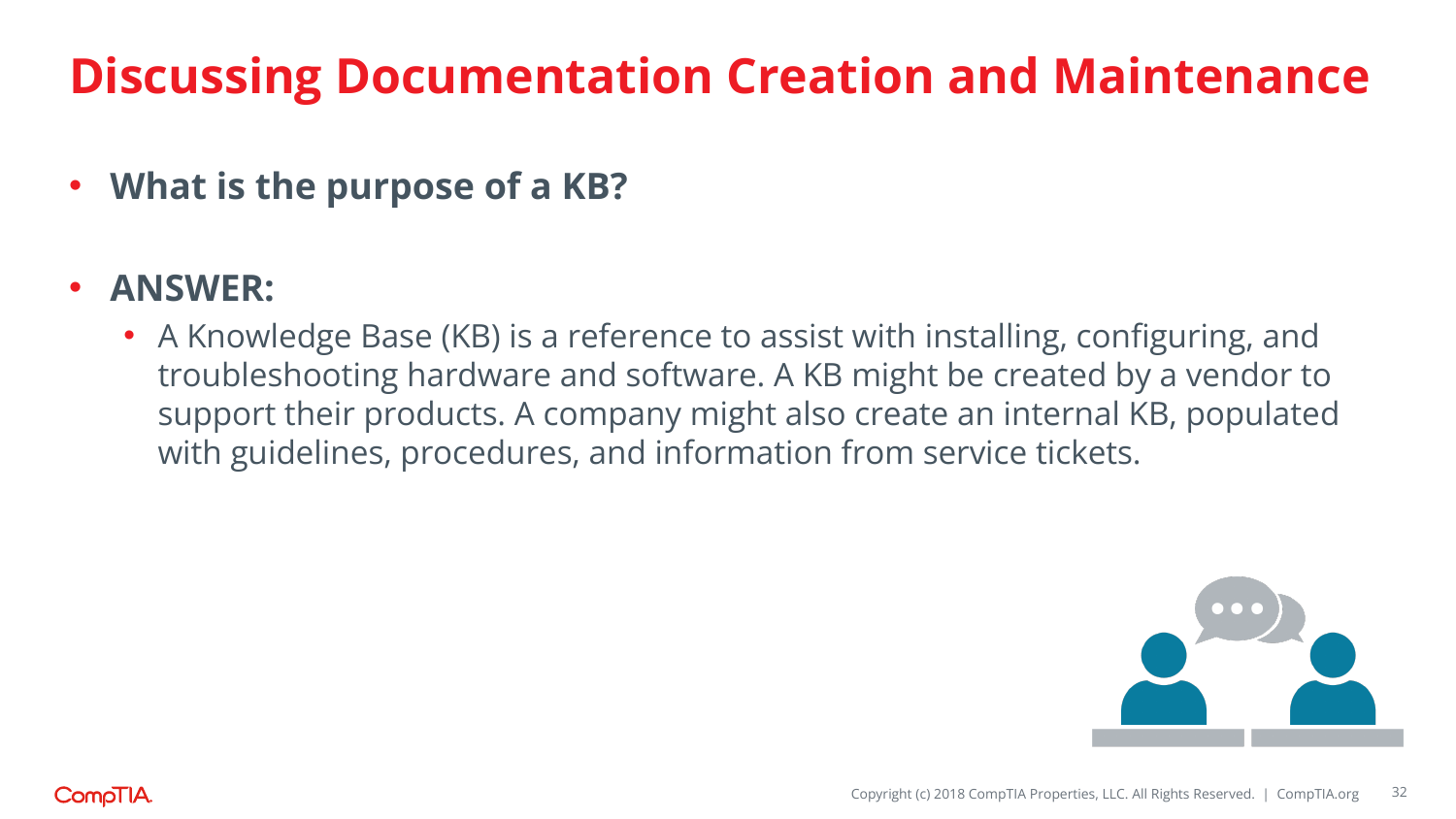

# Discussing Documentation Creation and Maintenance
What is the purpose of a KB?

ANSWER:
A Knowledge Base (KB) is a reference to assist with installing, configuring, and troubleshooting hardware and software. A KB might be created by a vendor to support their products. A company might also create an internal KB, populated with guidelines, procedures, and information from service tickets.

32